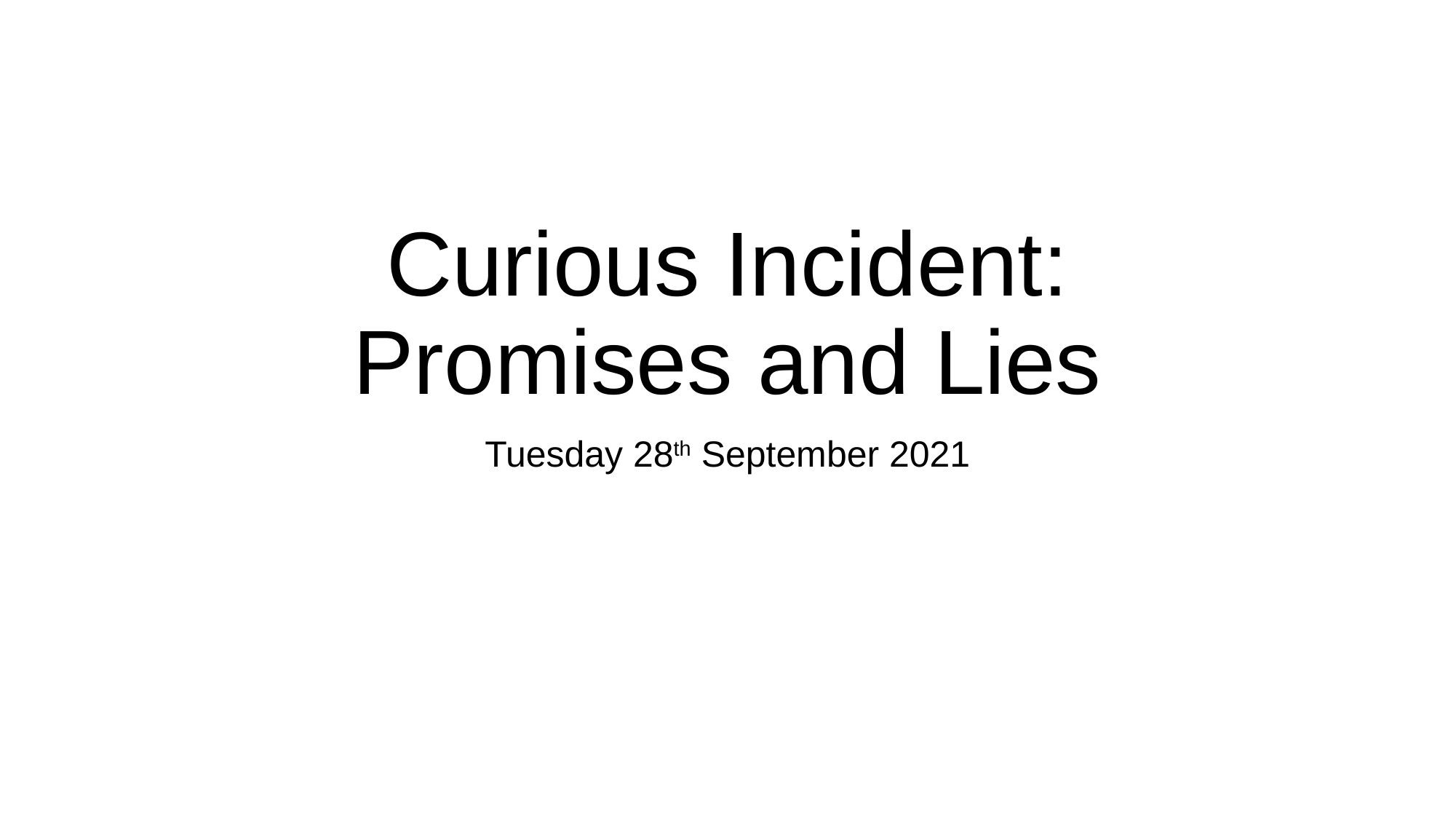

# Curious Incident: Promises and Lies
Tuesday 28th September 2021